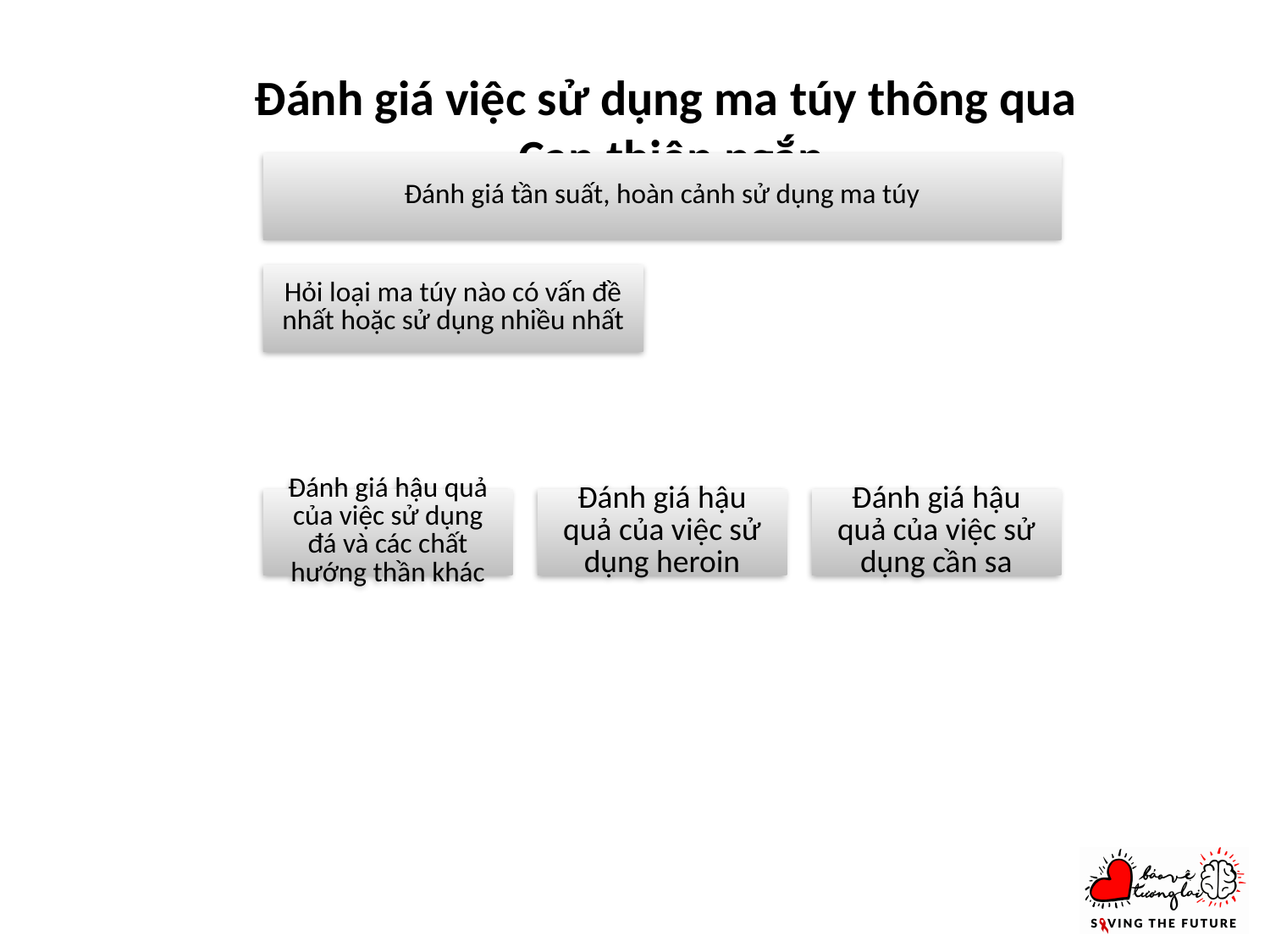

# Đánh giá việc sử dụng ma túy thông qua Can thiệp ngắn
Đánh giá tần suất, hoàn cảnh sử dụng ma túy
Đánh giá hậu quả của việc sử dụng đá và các chất hướng thần khác
Hỏi loại ma túy nào có vấn đề nhất hoặc sử dụng nhiều nhất
Đánh giá hậu quả của việc sử dụng heroin
Đánh giá hậu quả của việc sử dụng cần sa